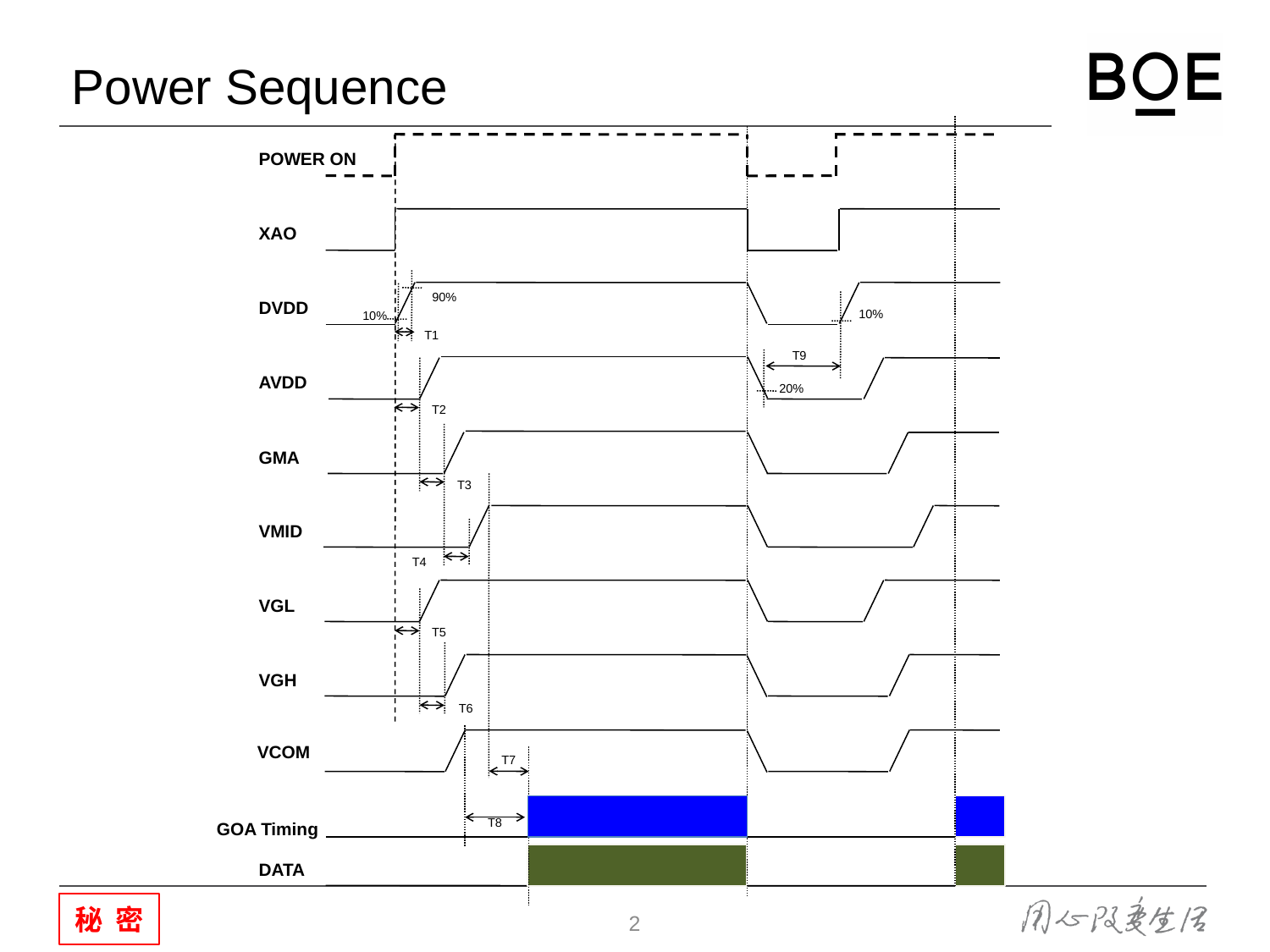

# Power Sequence
POWER ON
XAO
90%
DVDD
10%
10%
T1
T9
AVDD
20%
T2
GMA
T3
VMID
T4
VGL
T5
VGH
T6
VCOM
T7

T8
GOA Timing

DATA
2